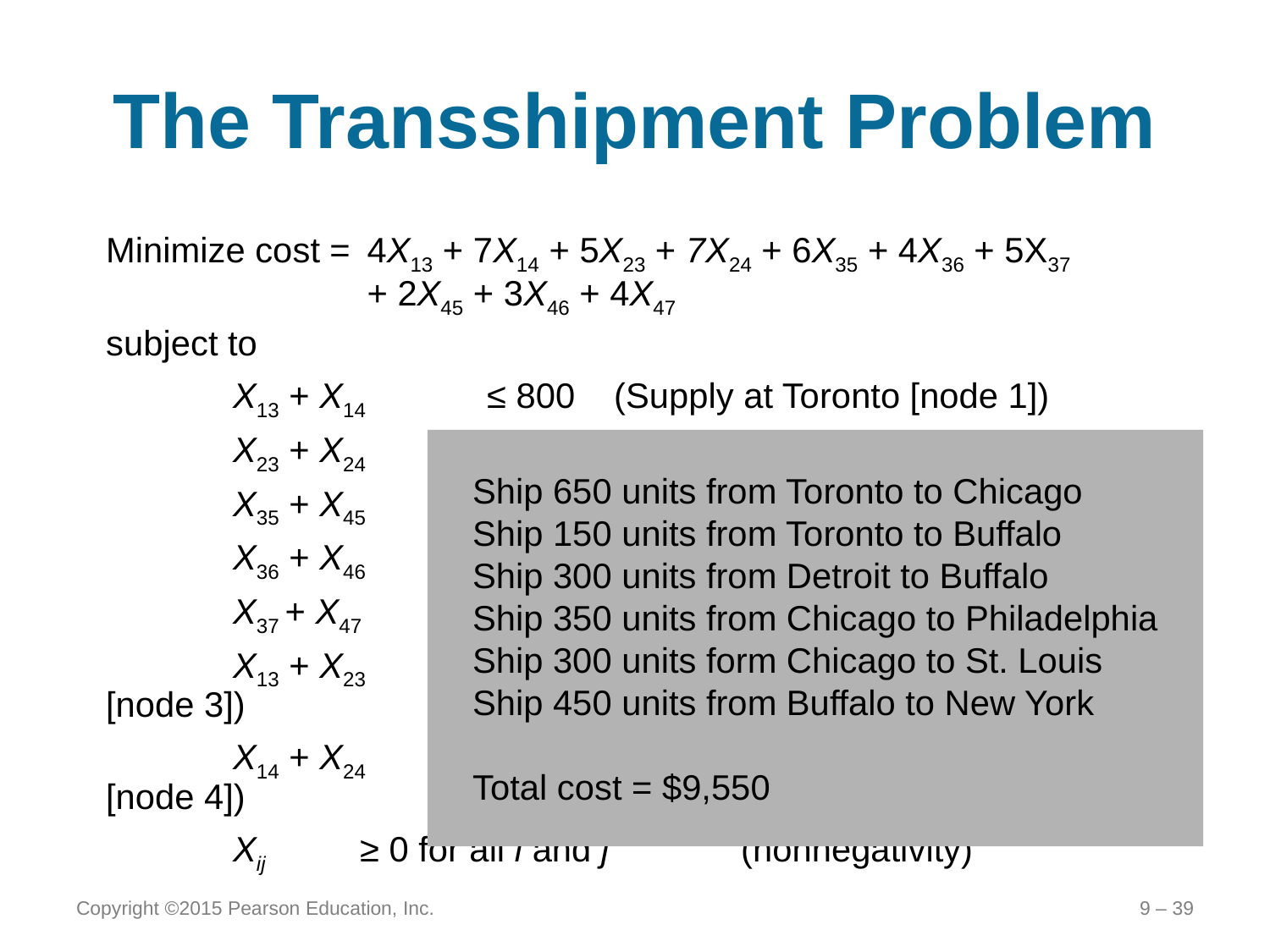

# The Transshipment Problem
Minimize cost =	4X13 + 7X14 + 5X23 + 7X24 + 6X35 + 4X36 + 5X37
+ 2X45 + 3X46 + 4X47
subject to
	X13 + X14	≤ 800	(Supply at Toronto [node 1])
	X23 + X24	≤ 700	(Supply at Detroit [node 2])
	X35 + X45	= 450	(Demand at New York [node 5])
	X36 + X46	= 350	(Demand at Philadelphia [node 6])
	X37 + X47	= 300	(Demand at St. Louis [node 7])
	X13 + X23	= X35 + X36 + X37	(Shipping through Chicago [node 3])
	X14 + X24	= X45 + X46 + X47	(Shipping through Buffalo [node 4])
	Xij	≥ 0 for all i and j 	(nonnegativity)

Ship 650 units from Toronto to Chicago
Ship 150 units from Toronto to Buffalo
Ship 300 units from Detroit to Buffalo
Ship 350 units from Chicago to Philadelphia
Ship 300 units form Chicago to St. Louis
Ship 450 units from Buffalo to New York

Total cost = $9,550
Copyright ©2015 Pearson Education, Inc.
9 – 39